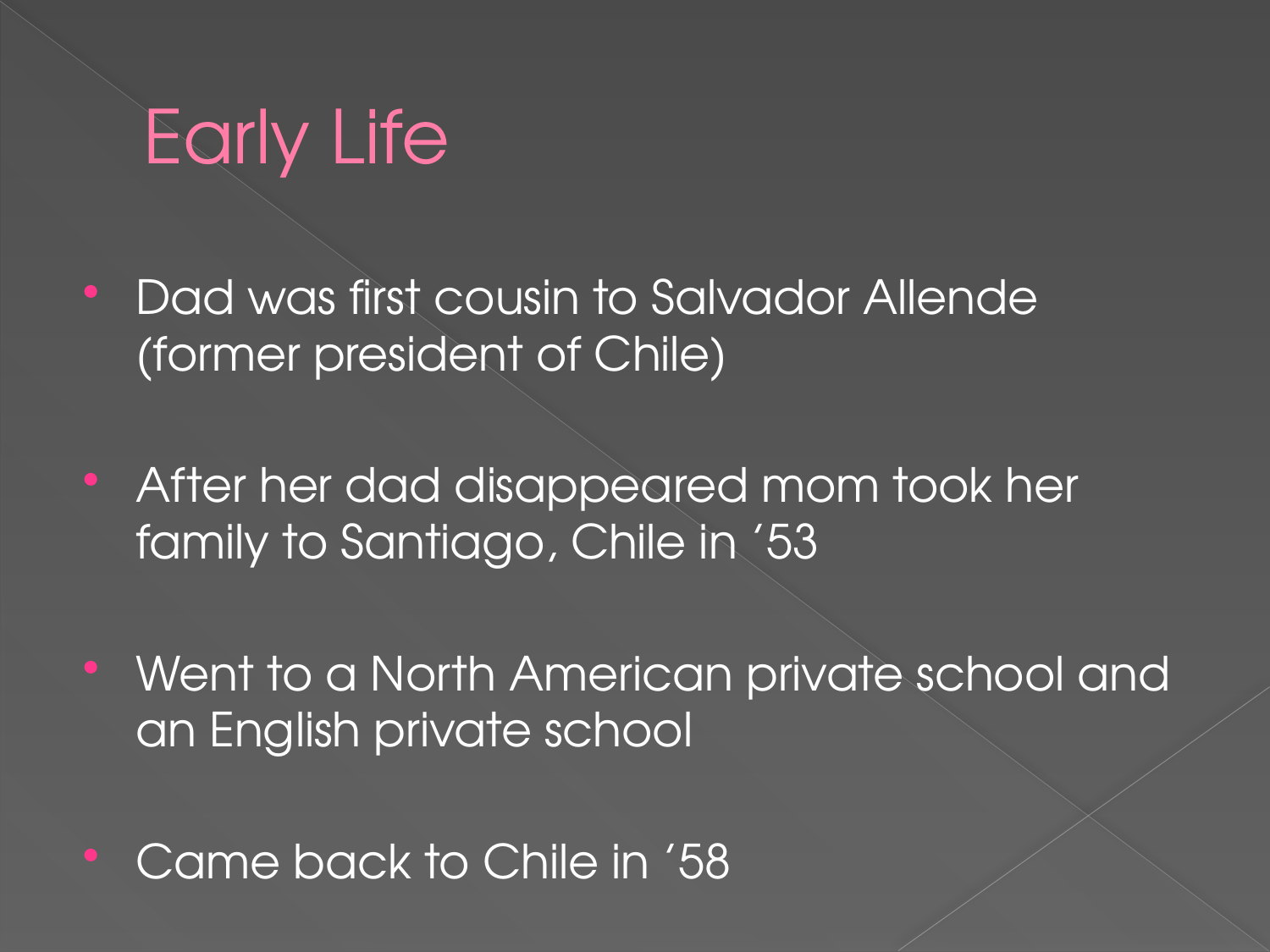

# Early Life
Dad was first cousin to Salvador Allende (former president of Chile)

After her dad disappeared mom took her family to Santiago, Chile in ’53

Went to a North American private school and an English private school

Came back to Chile in ’58